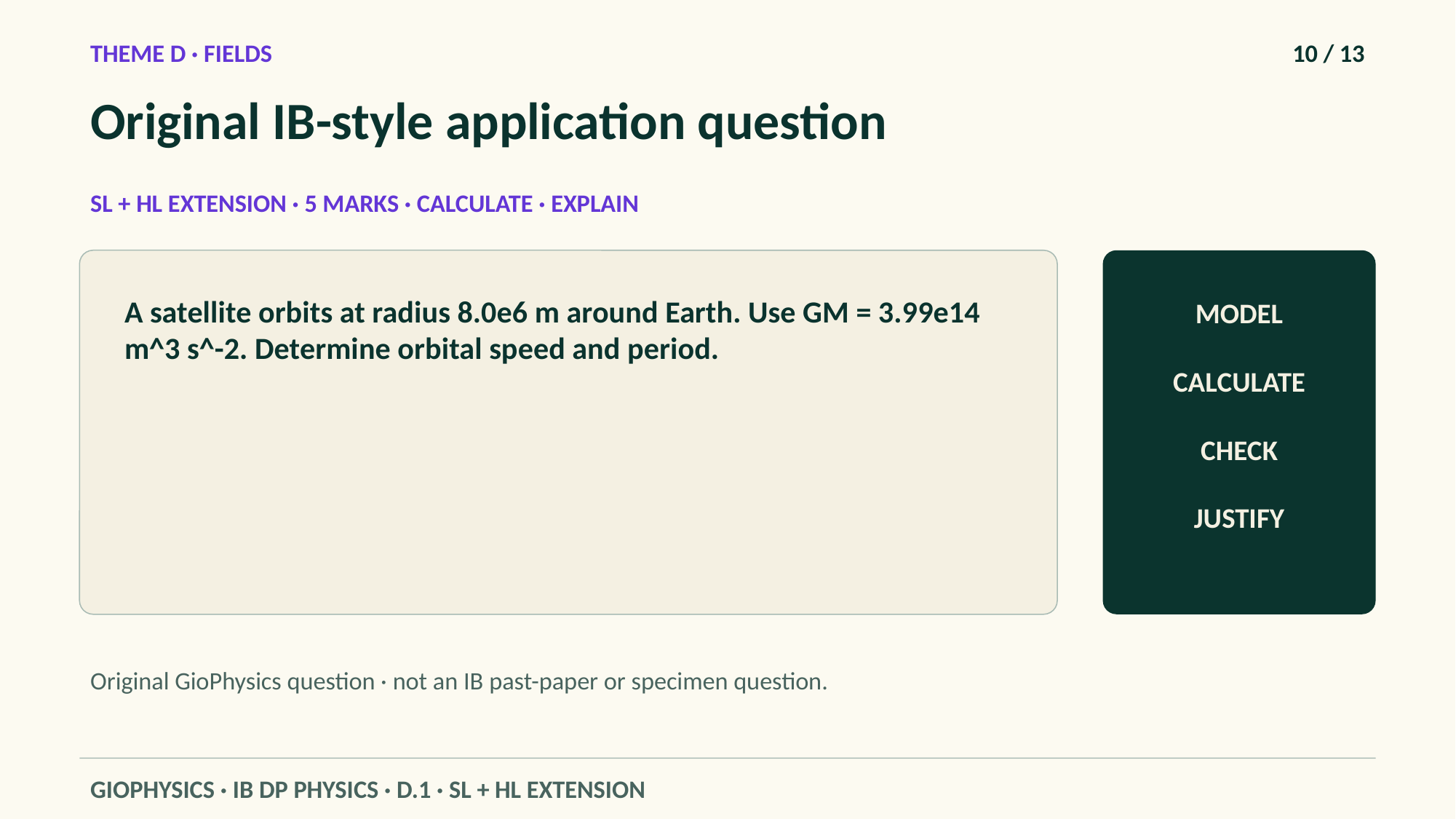

THEME D · FIELDS
10 / 13
Original IB-style application question
SL + HL EXTENSION · 5 MARKS · CALCULATE · EXPLAIN

A satellite orbits at radius 8.0e6 m around Earth. Use GM = 3.99e14 m^3 s^-2. Determine orbital speed and period.
MODEL

CALCULATE

CHECK

JUSTIFY
Original GioPhysics question · not an IB past-paper or specimen question.

GIOPHYSICS · IB DP PHYSICS · D.1 · SL + HL EXTENSION